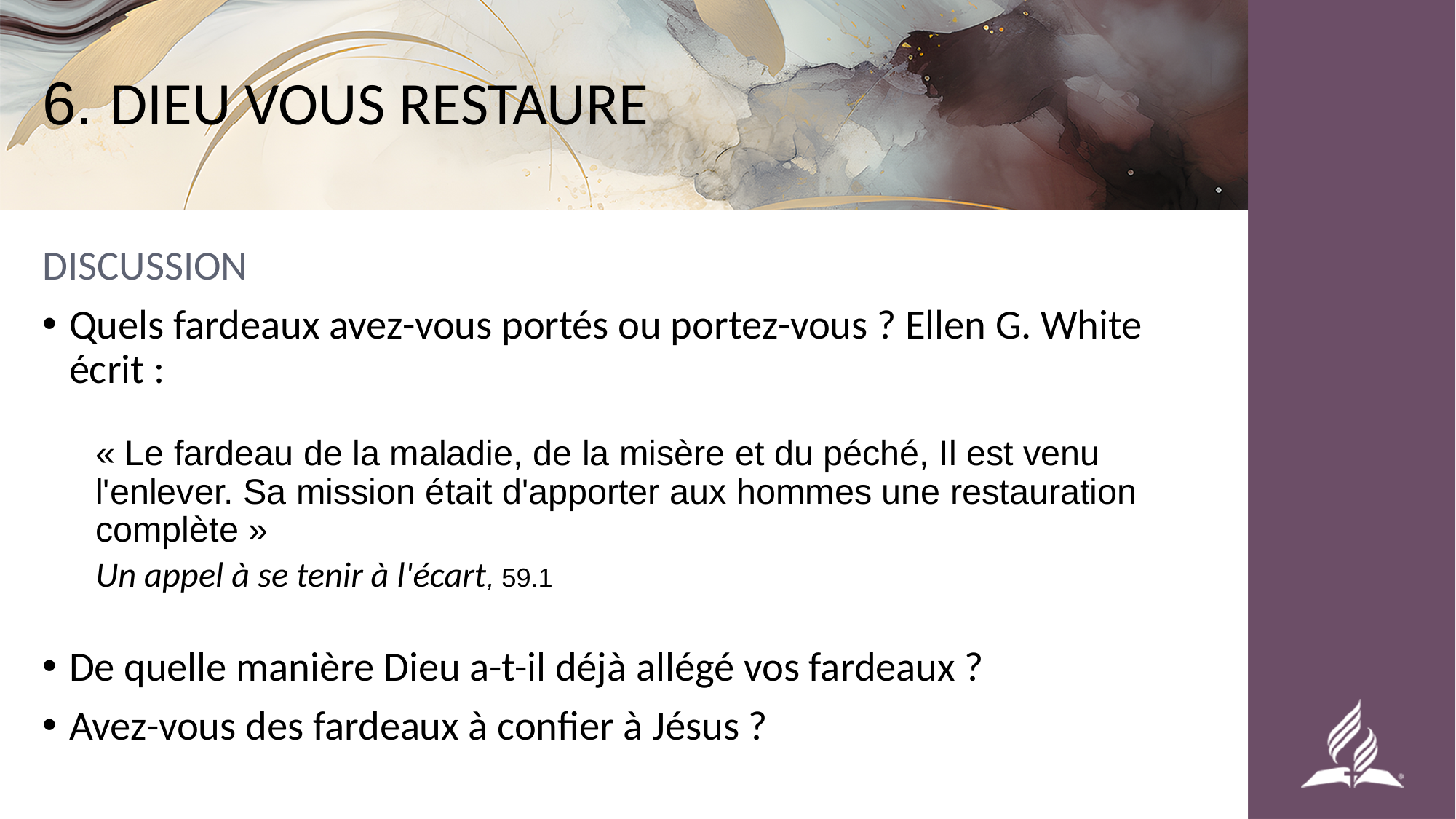

# 6. DIEU VOUS RESTAURE
DISCUSSION
Quels fardeaux avez-vous portés ou portez-vous ? Ellen G. White écrit :

« Le fardeau de la maladie, de la misère et du péché, Il est venu l'enlever. Sa mission était d'apporter aux hommes une restauration complète »
Un appel à se tenir à l'écart, 59.1

De quelle manière Dieu a-t-il déjà allégé vos fardeaux ?
Avez-vous des fardeaux à confier à Jésus ?